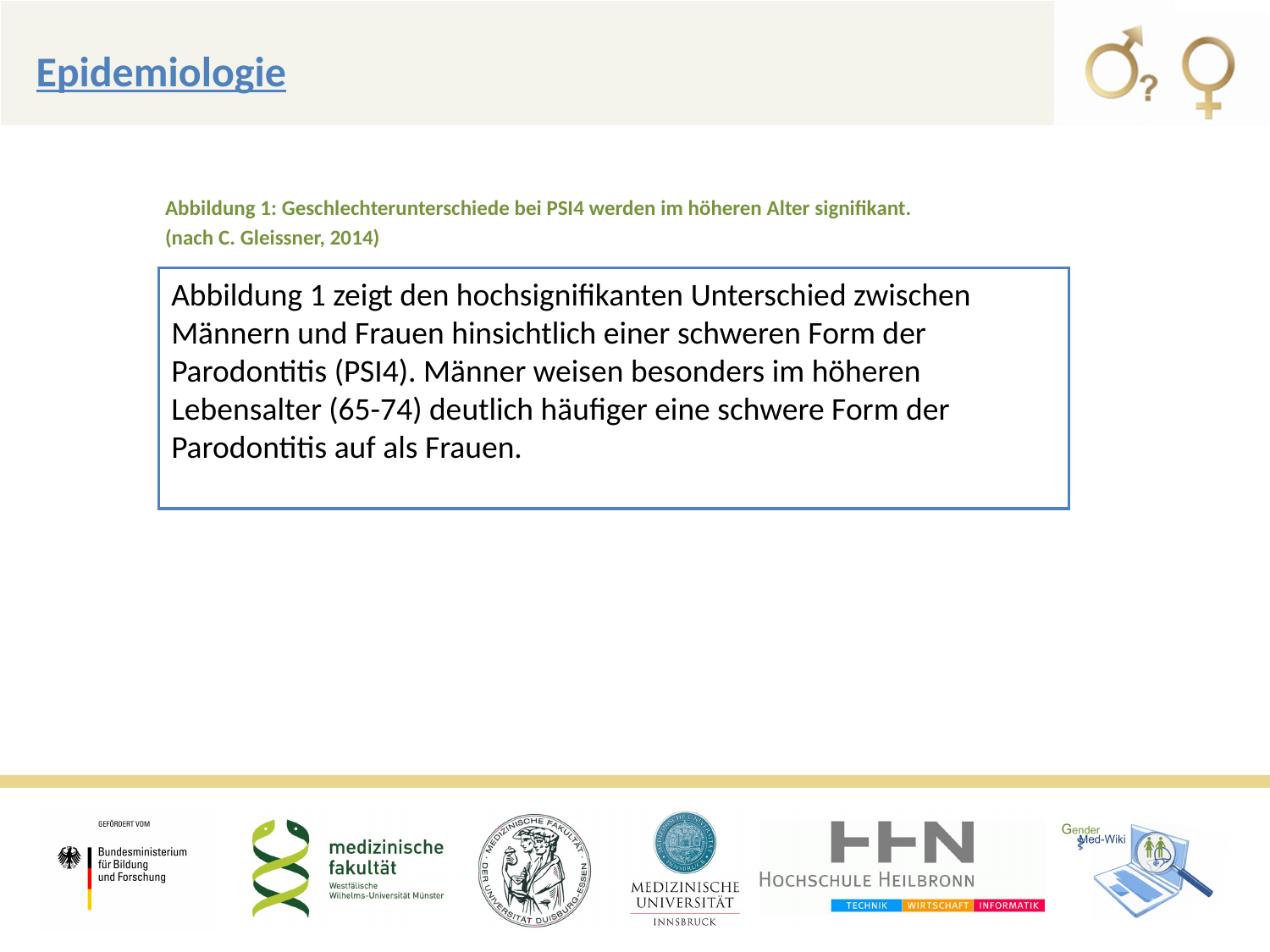

#
Epidemiologie
Abbildung 1: Geschlechterunterschiede bei PSI4 werden im höheren Alter signifikant.
(nach C. Gleissner, 2014)
Abbildung 1 zeigt den hochsignifikanten Unterschied zwischen Männern und Frauen hinsichtlich einer schweren Form der Parodontitis (PSI4). Männer weisen besonders im höheren Lebensalter (65-74) deutlich häufiger eine schwere Form der Parodontitis auf als Frauen.